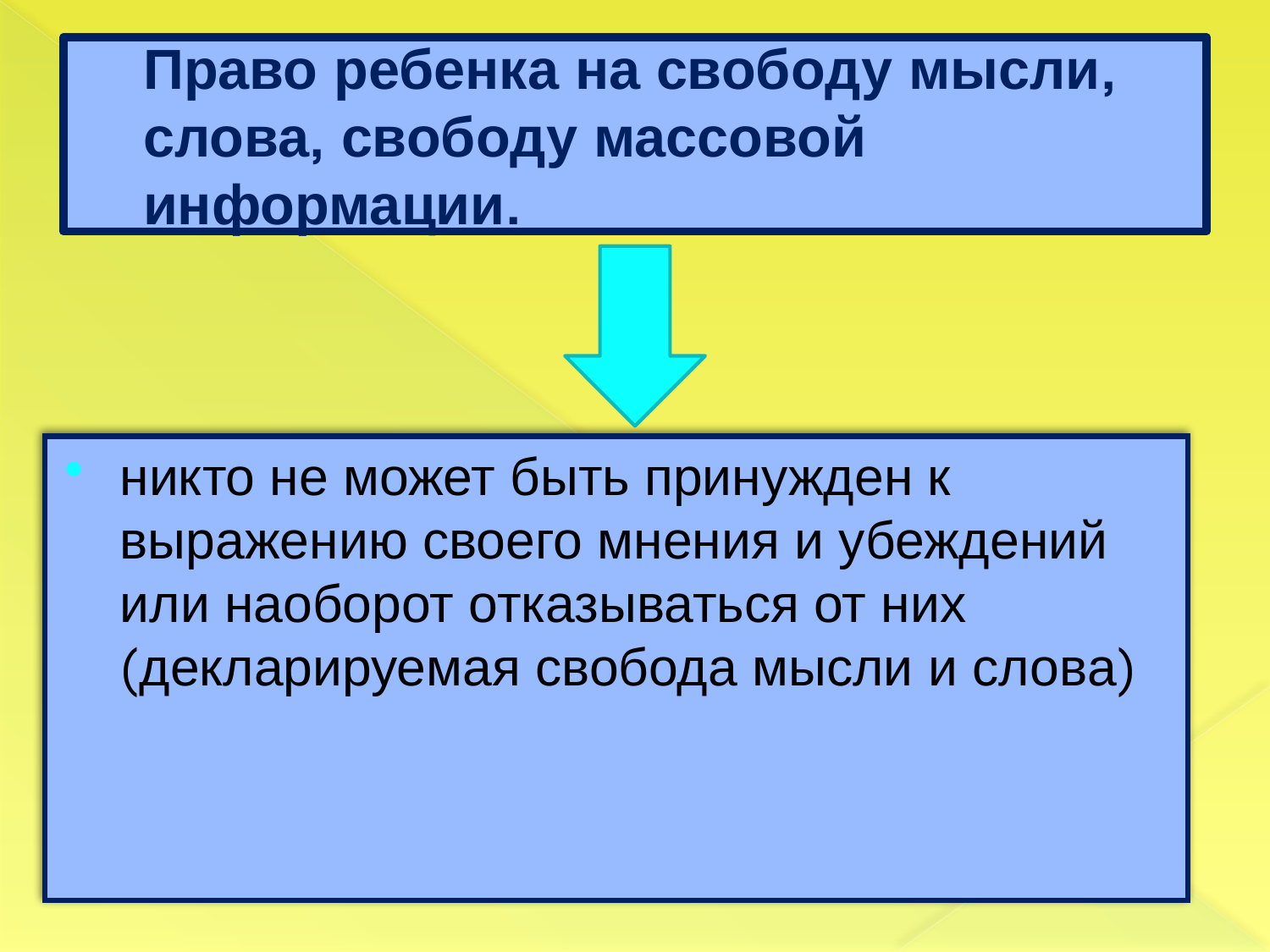

# Право ребенка на свободу мысли, слова, свободу массовой информации.

никто не может быть принужден к выражению своего мнения и убеждений или наоборот отказываться от них (декларируемая свобода мысли и слова)